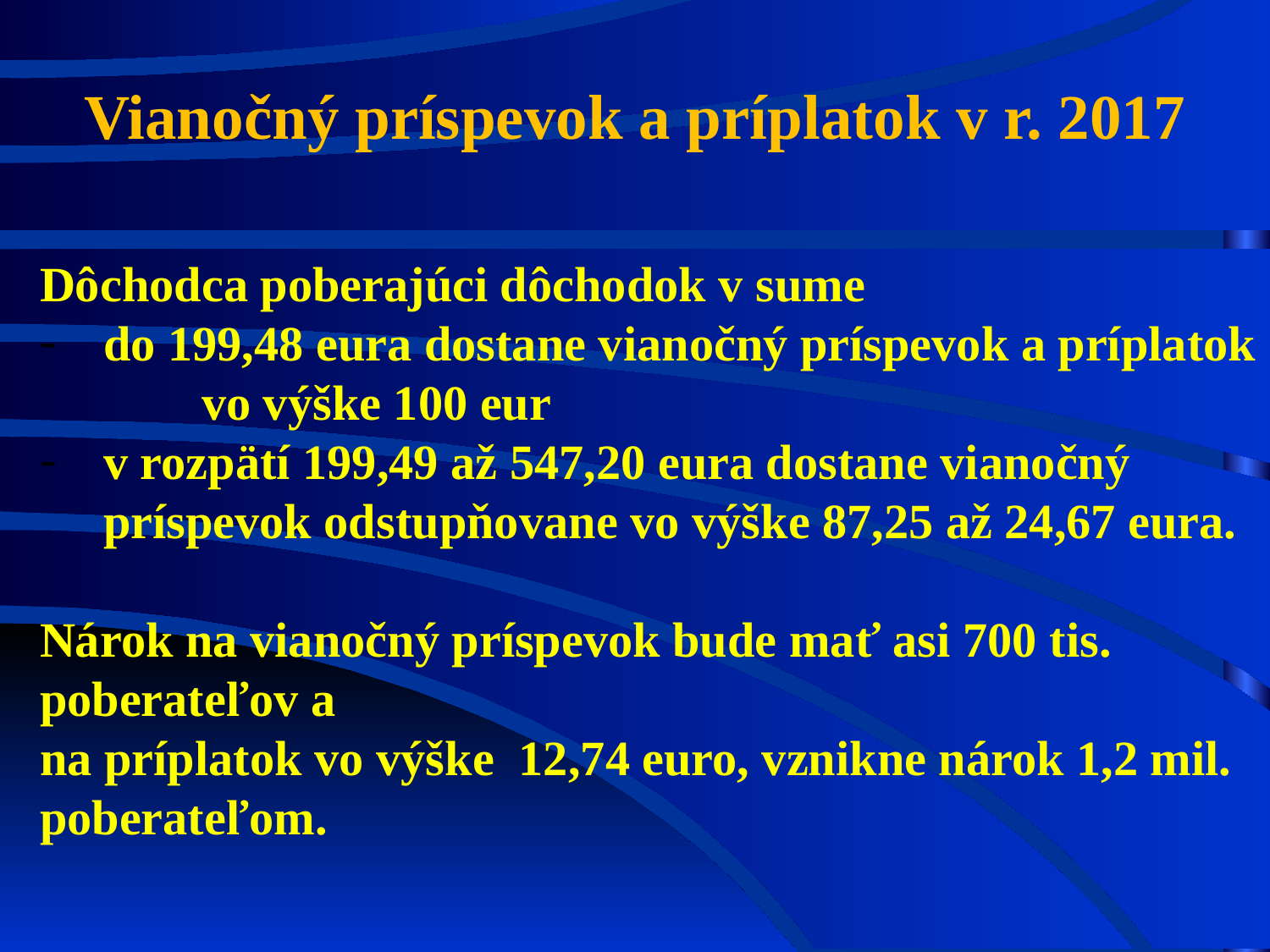

Vianočný príspevok a príplatok v r. 2017
Dôchodca poberajúci dôchodok v sume
do 199,48 eura dostane vianočný príspevok a príplatok         vo výške 100 eur
v rozpätí 199,49 až 547,20 eura dostane vianočný príspevok odstupňovane vo výške 87,25 až 24,67 eura.

Nárok na vianočný príspevok bude mať asi 700 tis. poberateľov a
na príplatok vo výške  12,74 euro, vznikne nárok 1,2 mil. poberateľom.